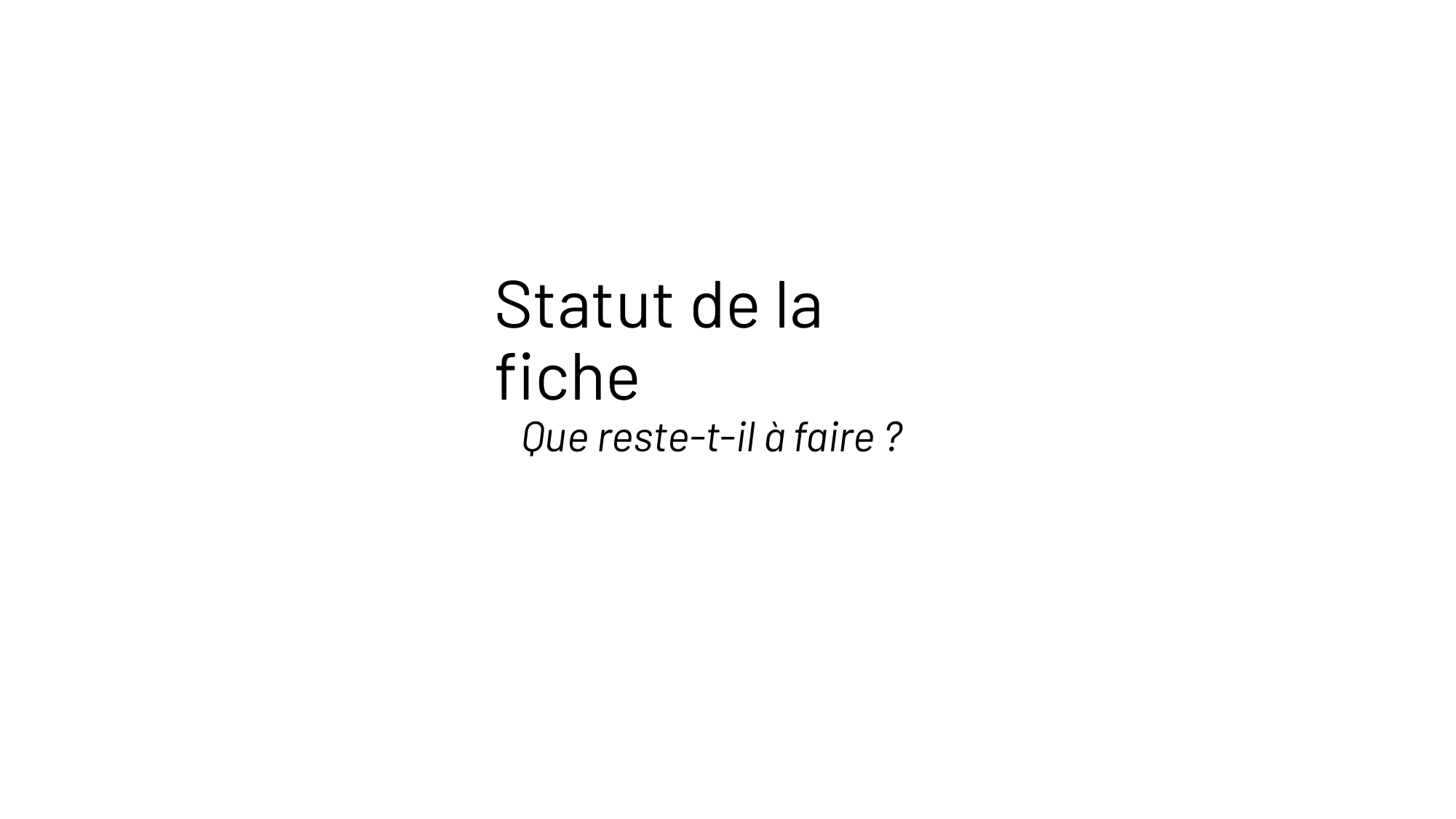

Statut de la fiche
Que reste-t-il à faire ?